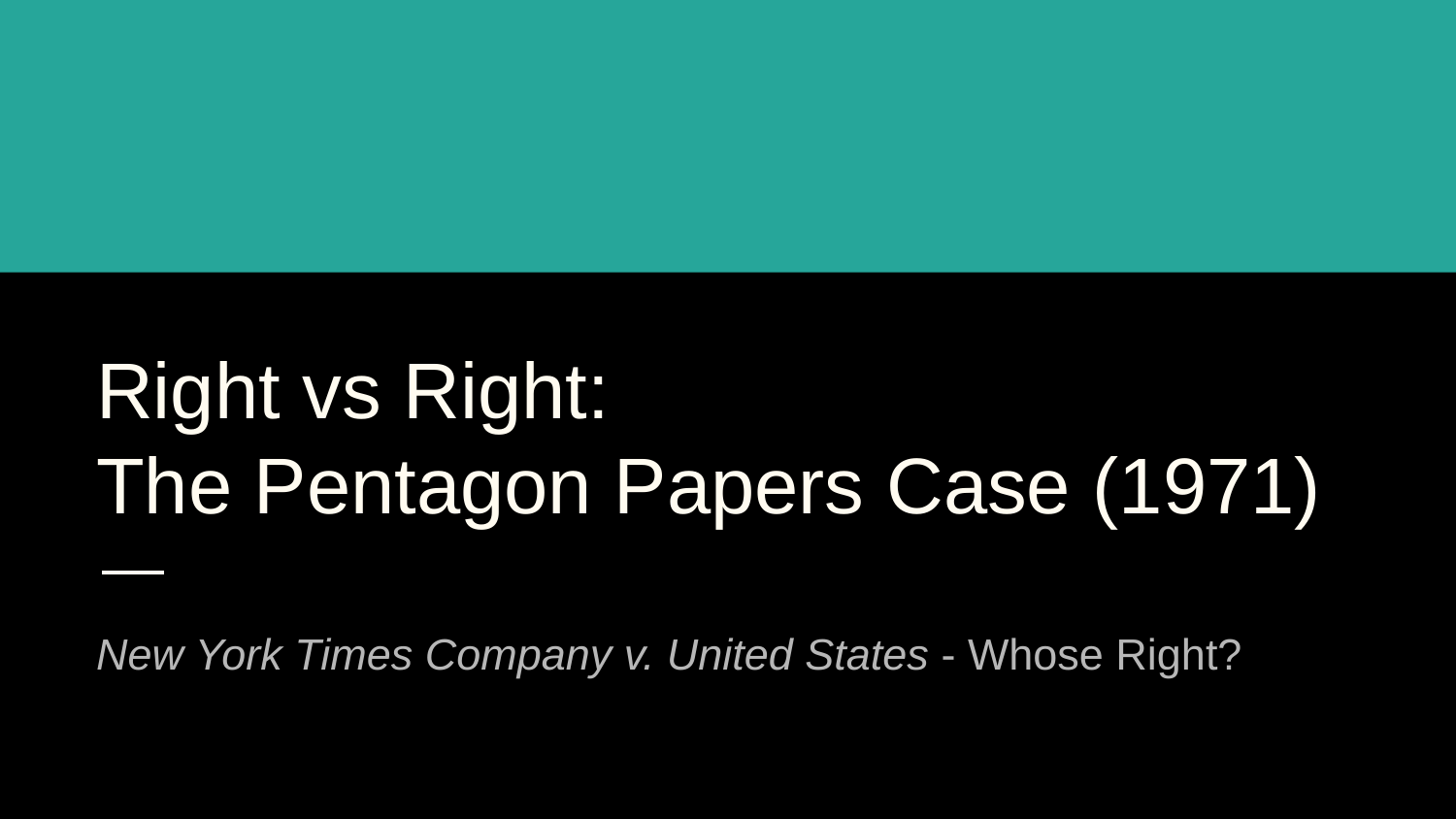

# Right vs Right:
The Pentagon Papers Case (1971)
New York Times Company v. United States - Whose Right?